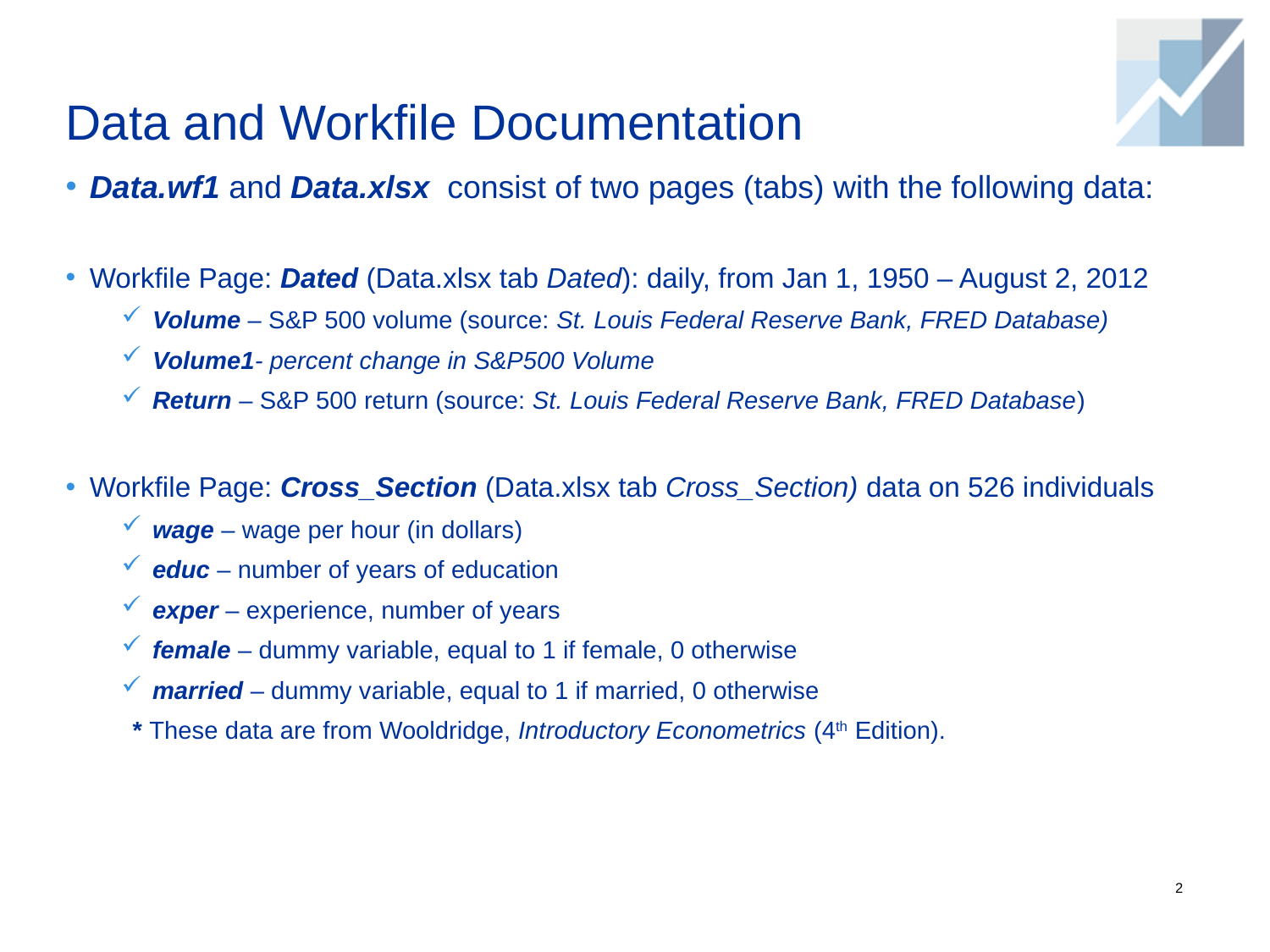

# Data and Workfile Documentation
Data.wf1 and Data.xlsx  consist of two pages (tabs) with the following data:

Workfile Page: Dated (Data.xlsx tab Dated): daily, from Jan 1, 1950 – August 2, 2012
 Volume – S&P 500 volume (source: St. Louis Federal Reserve Bank, FRED Database)
 Volume1- percent change in S&P500 Volume
 Return – S&P 500 return (source: St. Louis Federal Reserve Bank, FRED Database)

Workfile Page: Cross_Section (Data.xlsx tab Cross_Section) data on 526 individuals
 wage – wage per hour (in dollars)
 educ – number of years of education
 exper – experience, number of years
 female – dummy variable, equal to 1 if female, 0 otherwise
 married – dummy variable, equal to 1 if married, 0 otherwise

* These data are from Wooldridge, Introductory Econometrics (4th Edition).
2